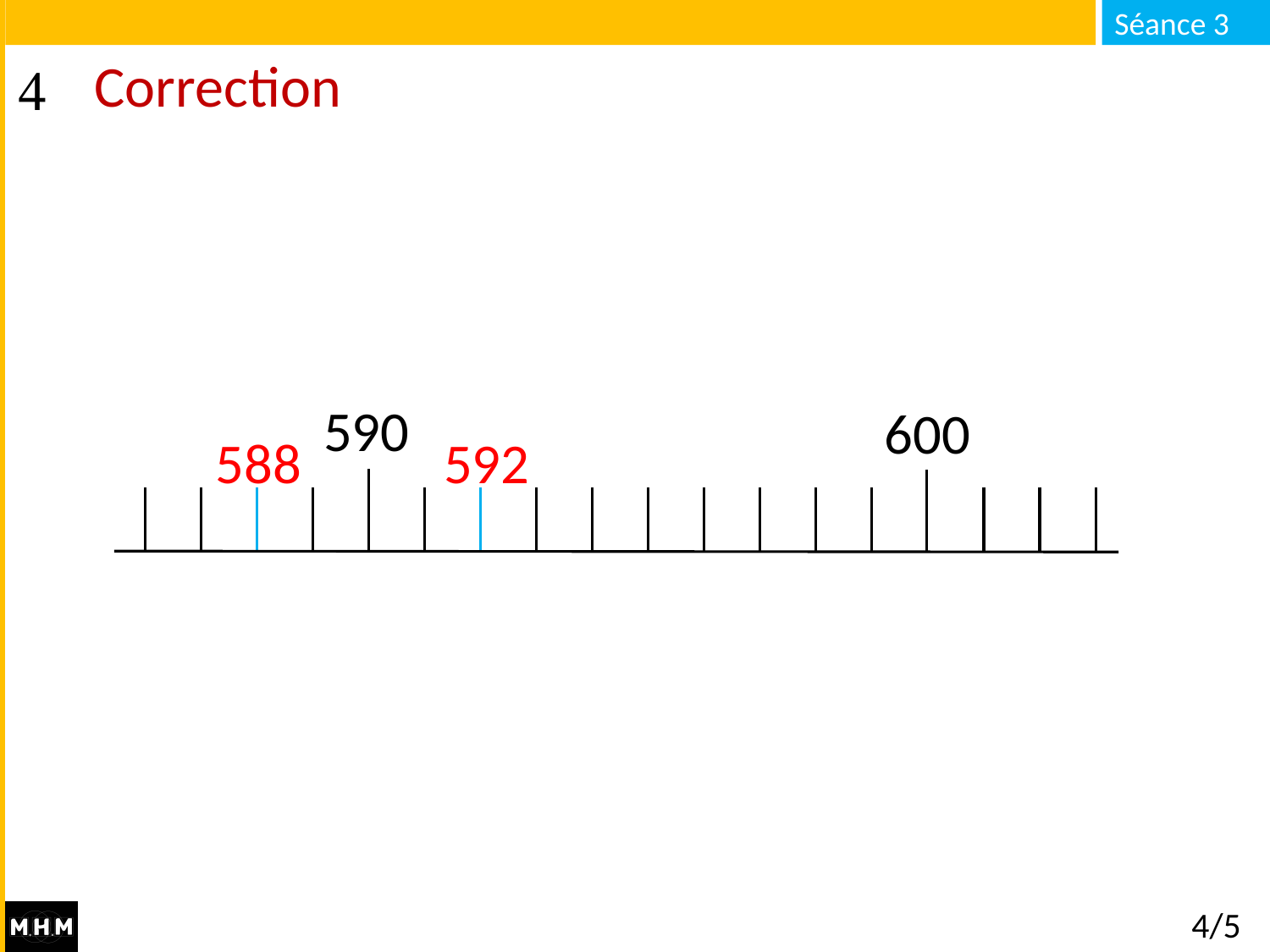

# Correction
590
600
592
588
4/5